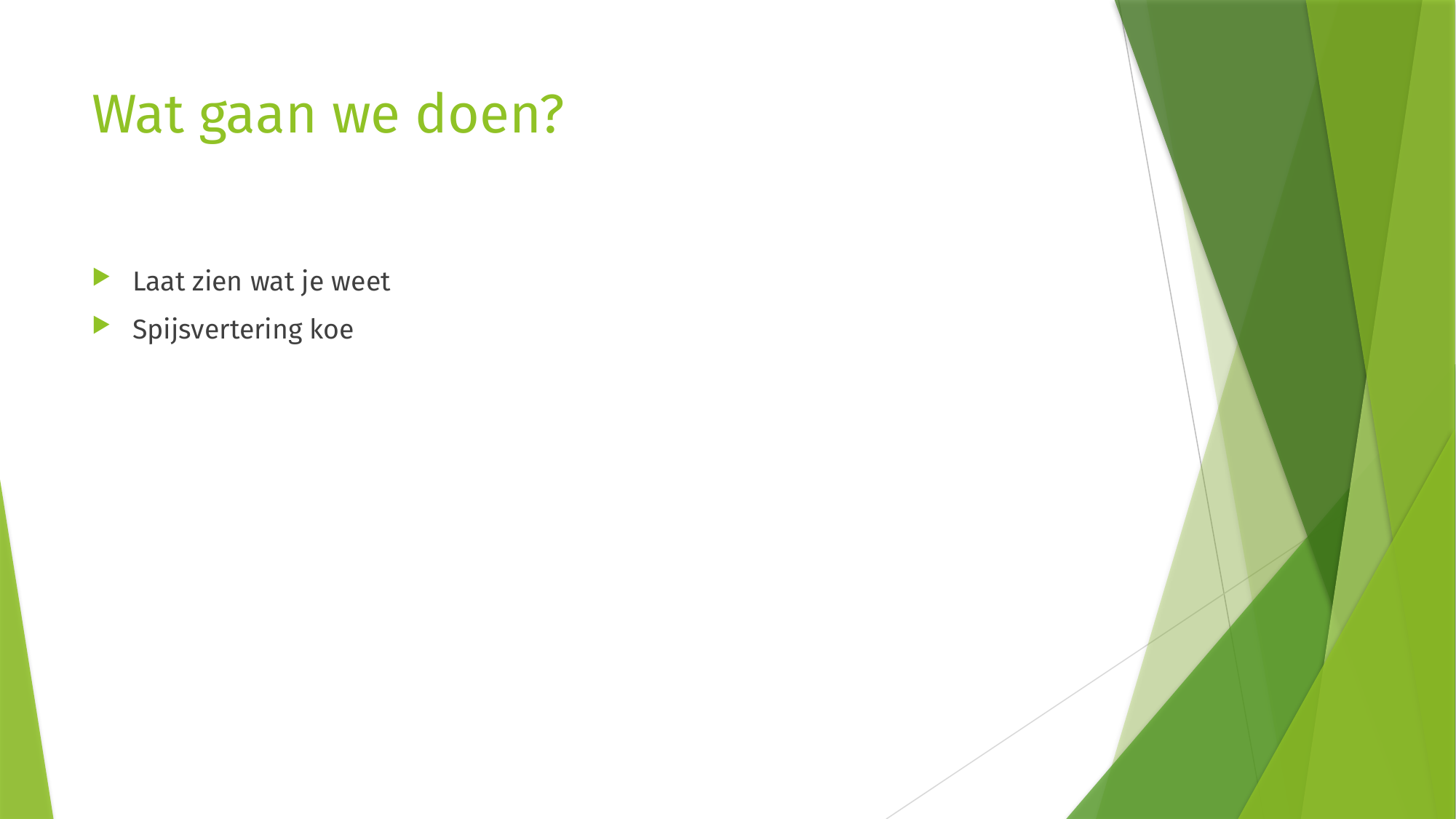

# Wat gaan we doen?
Laat zien wat je weet
Spijsvertering koe